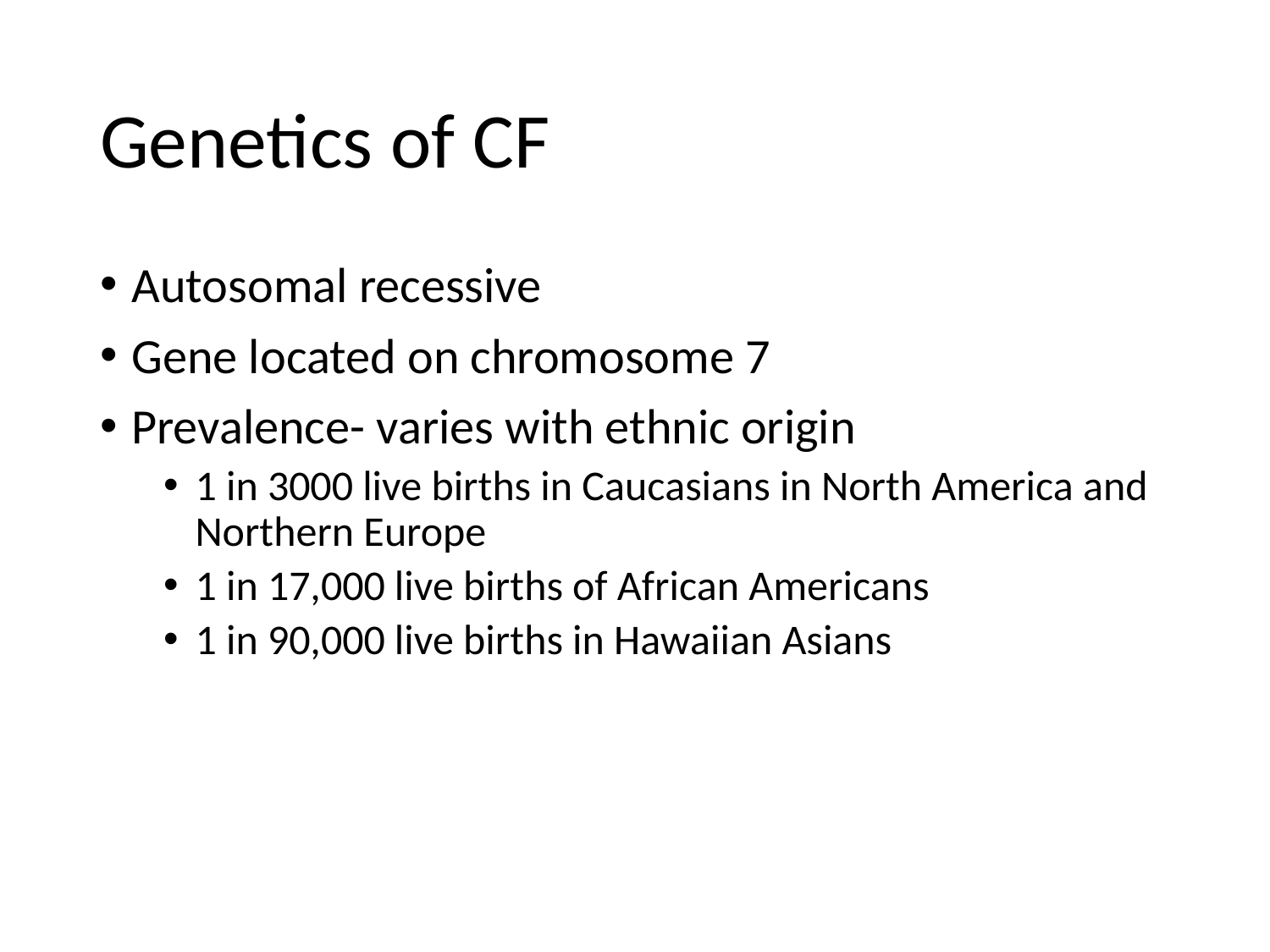

# Genetics of CF
Autosomal recessive
Gene located on chromosome 7
Prevalence- varies with ethnic origin
1 in 3000 live births in Caucasians in North America and Northern Europe
1 in 17,000 live births of African Americans
1 in 90,000 live births in Hawaiian Asians